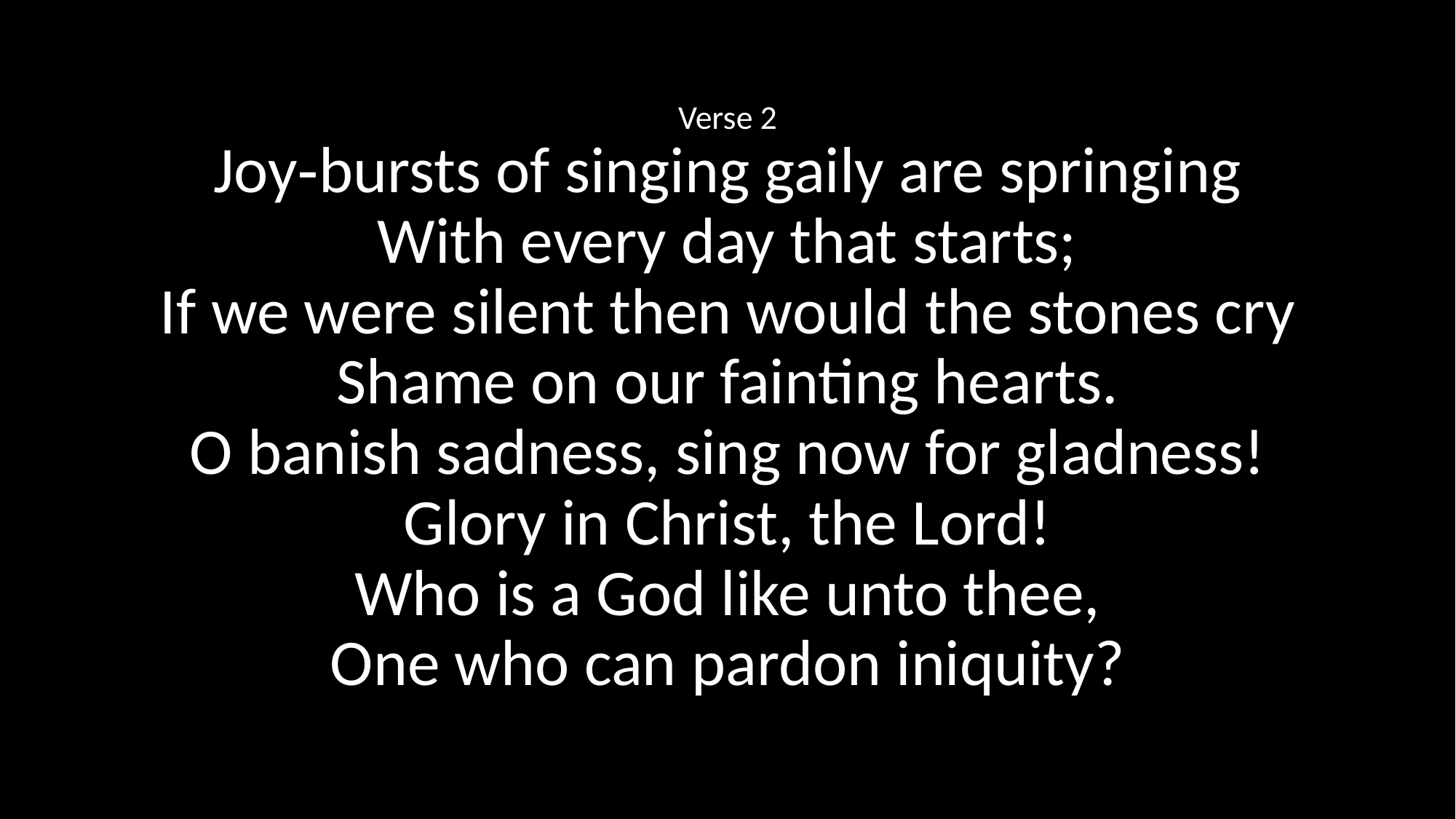

Verse 2
Joy‑bursts of singing gaily are springing
With every day that starts;
If we were silent then would the stones cry
Shame on our fainting hearts.
O banish sadness, sing now for gladness!
Glory in Christ, the Lord!
Who is a God like unto thee,
One who can pardon iniquity?